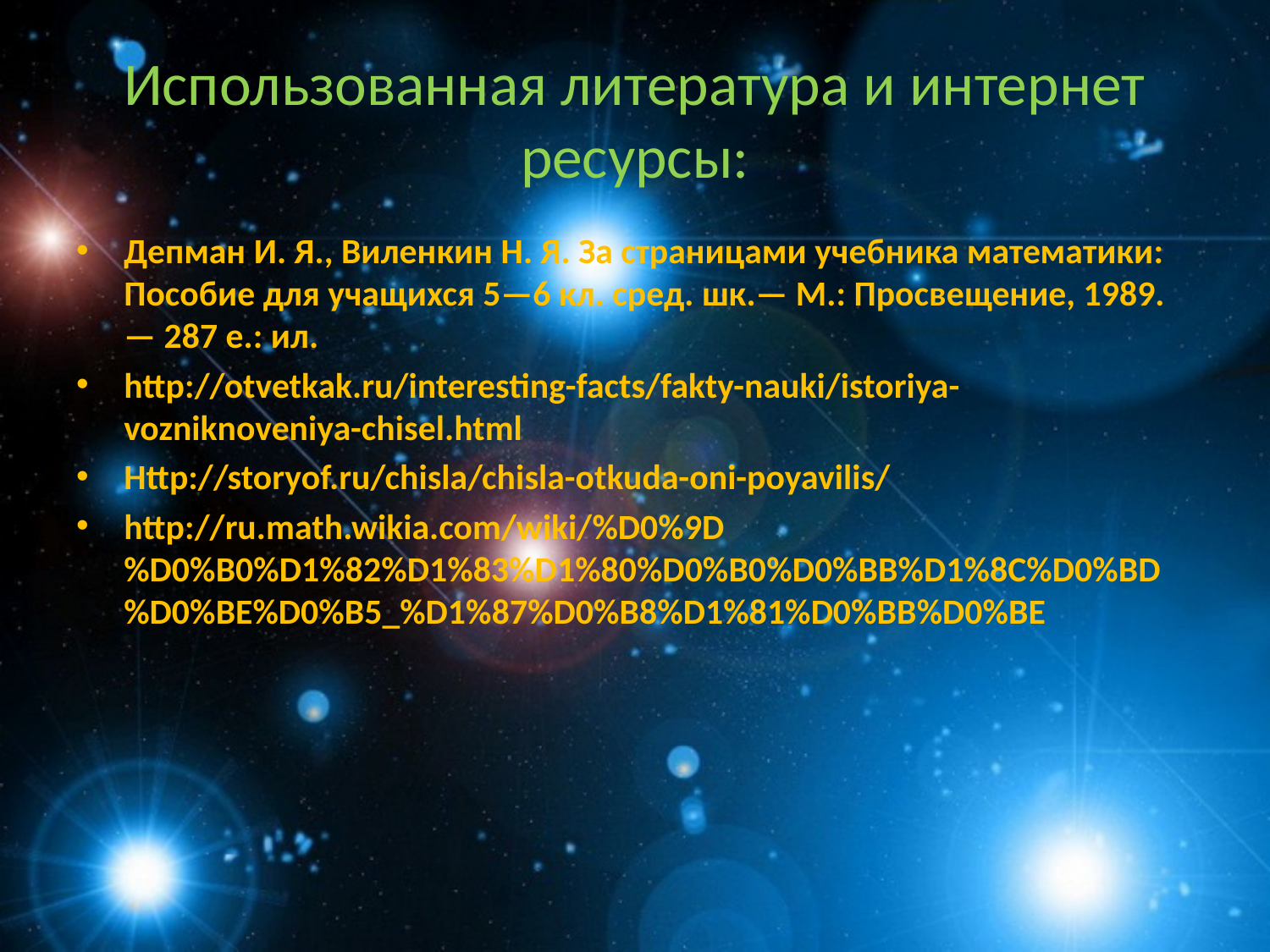

# Использованная литература и интернет ресурсы:
Депман И. Я., Виленкин Н. Я. За страницами учебника математики: Пособие для учащихся 5—6 кл. сред. шк.— М.: Просвещение, 1989.— 287 е.: ил.
http://otvetkak.ru/interesting-facts/fakty-nauki/istoriya-vozniknoveniya-chisel.html
Http://storyof.ru/chisla/chisla-otkuda-oni-poyavilis/
http://ru.math.wikia.com/wiki/%D0%9D%D0%B0%D1%82%D1%83%D1%80%D0%B0%D0%BB%D1%8C%D0%BD%D0%BE%D0%B5_%D1%87%D0%B8%D1%81%D0%BB%D0%BE